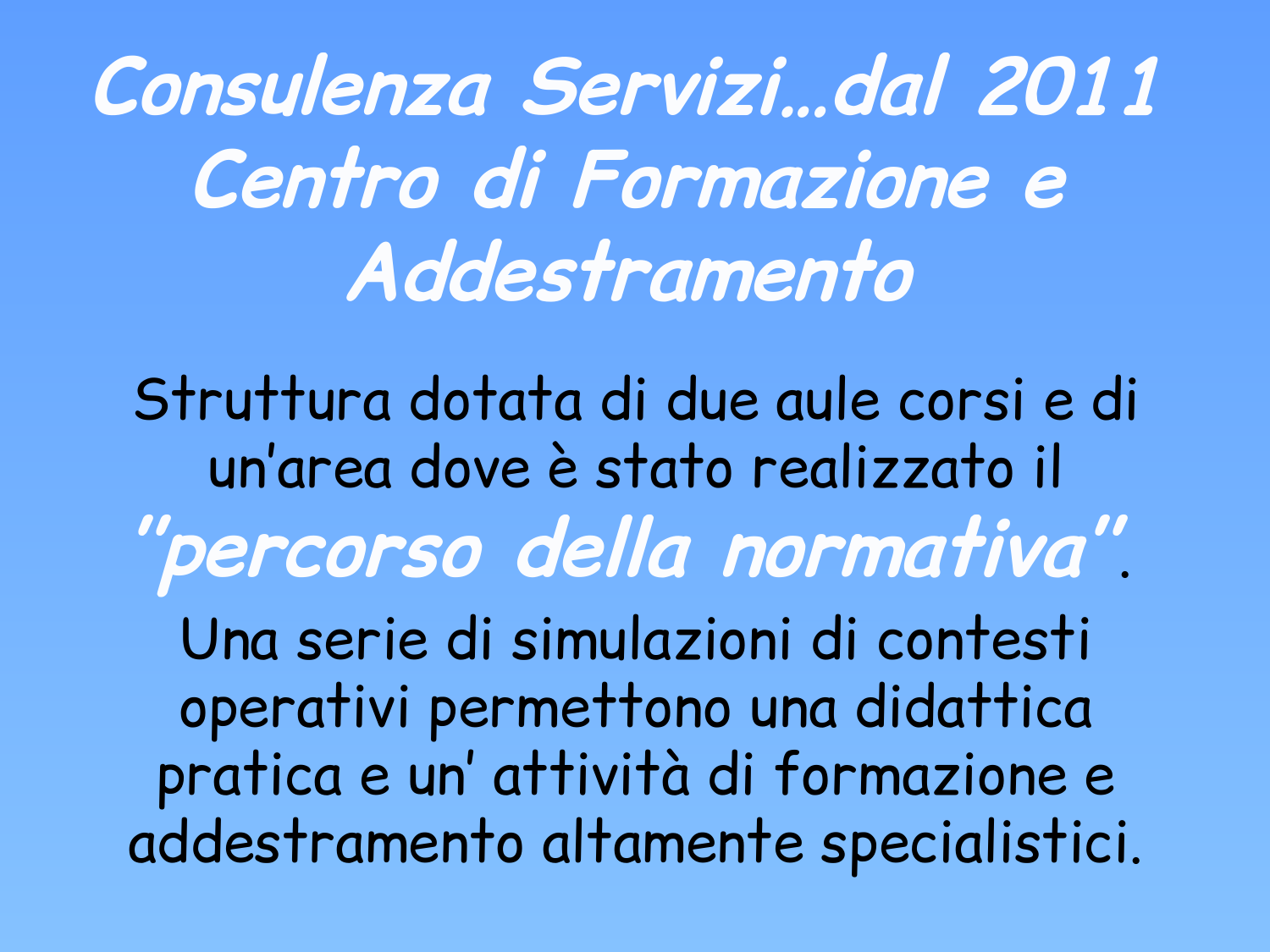

# Consulenza Servizi…dal 2011 Centro di Formazione e Addestramento
Struttura dotata di due aule corsi e di un’area dove è stato realizzato il ’’percorso della normativa’’.
Una serie di simulazioni di contesti operativi permettono una didattica pratica e un’ attività di formazione e addestramento altamente specialistici.